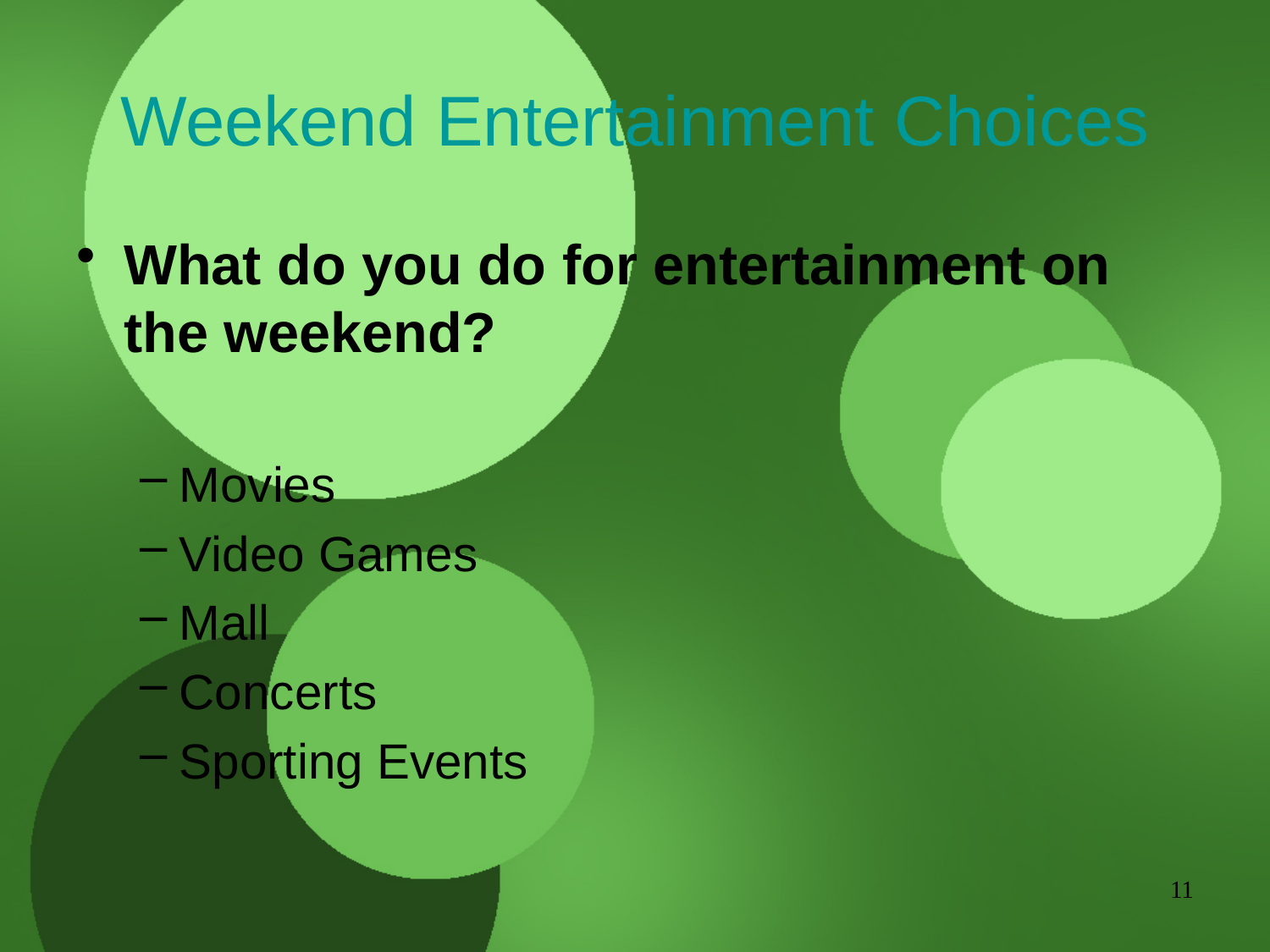

# Weekend Entertainment Choices
What do you do for entertainment on the weekend?

Movies
Video Games
Mall
Concerts
Sporting Events
11